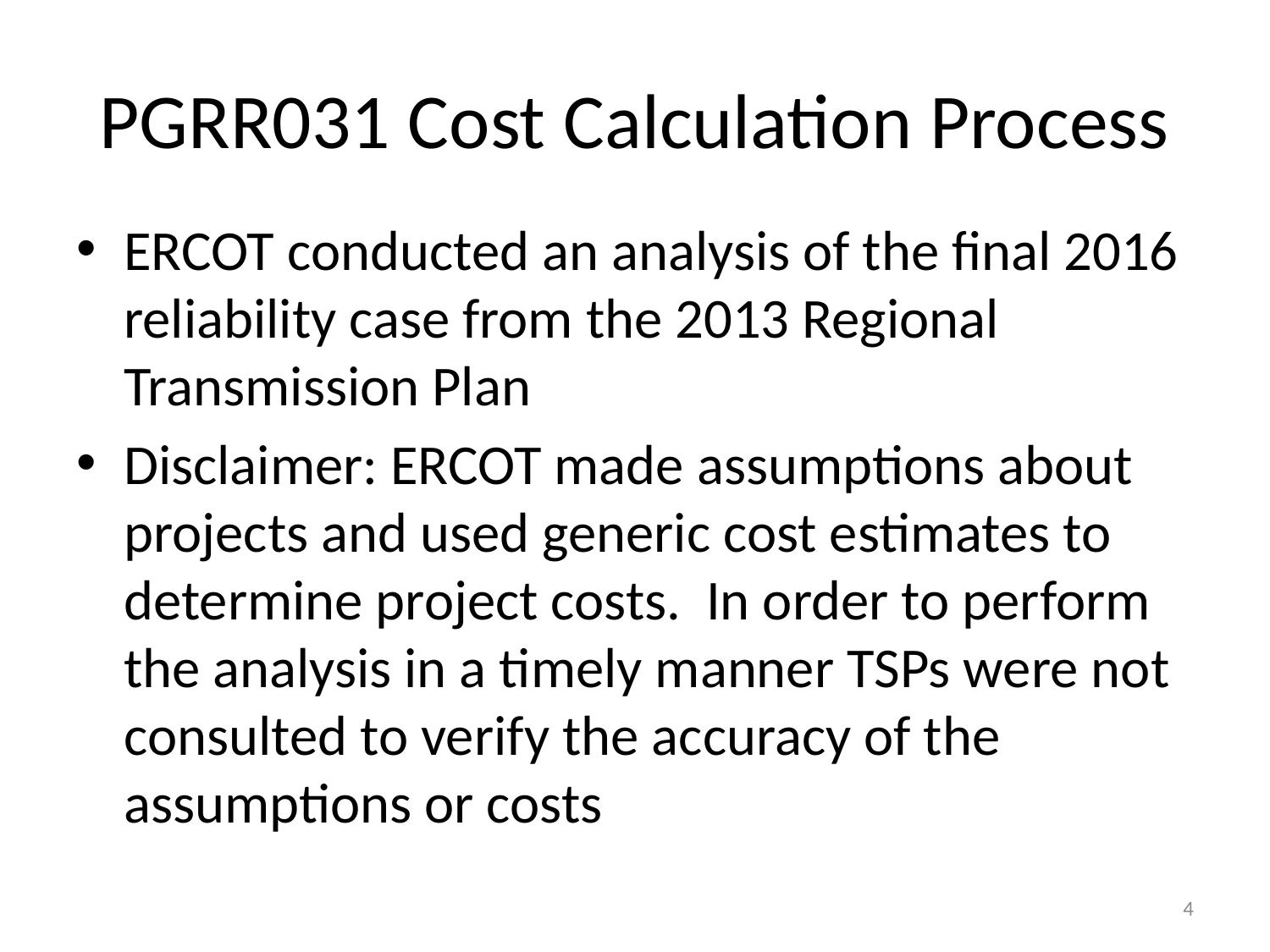

# PGRR031 Cost Calculation Process
ERCOT conducted an analysis of the final 2016 reliability case from the 2013 Regional Transmission Plan
Disclaimer: ERCOT made assumptions about projects and used generic cost estimates to determine project costs.  In order to perform the analysis in a timely manner TSPs were not consulted to verify the accuracy of the assumptions or costs
4